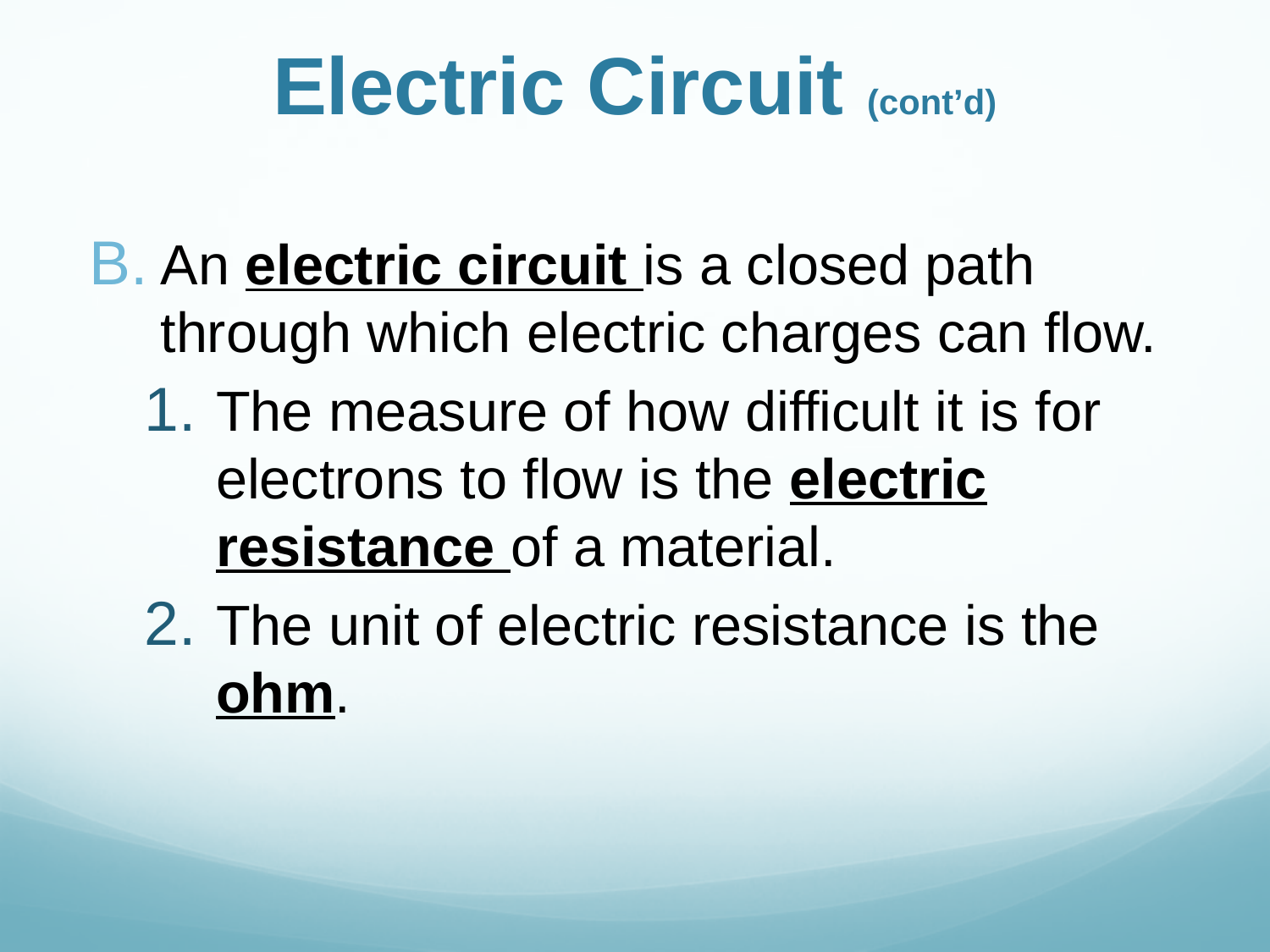

# Electric Circuit (cont’d)
An electric circuit is a closed path through which electric charges can flow.
The measure of how difficult it is for electrons to flow is the electric resistance of a material.
The unit of electric resistance is the ohm.